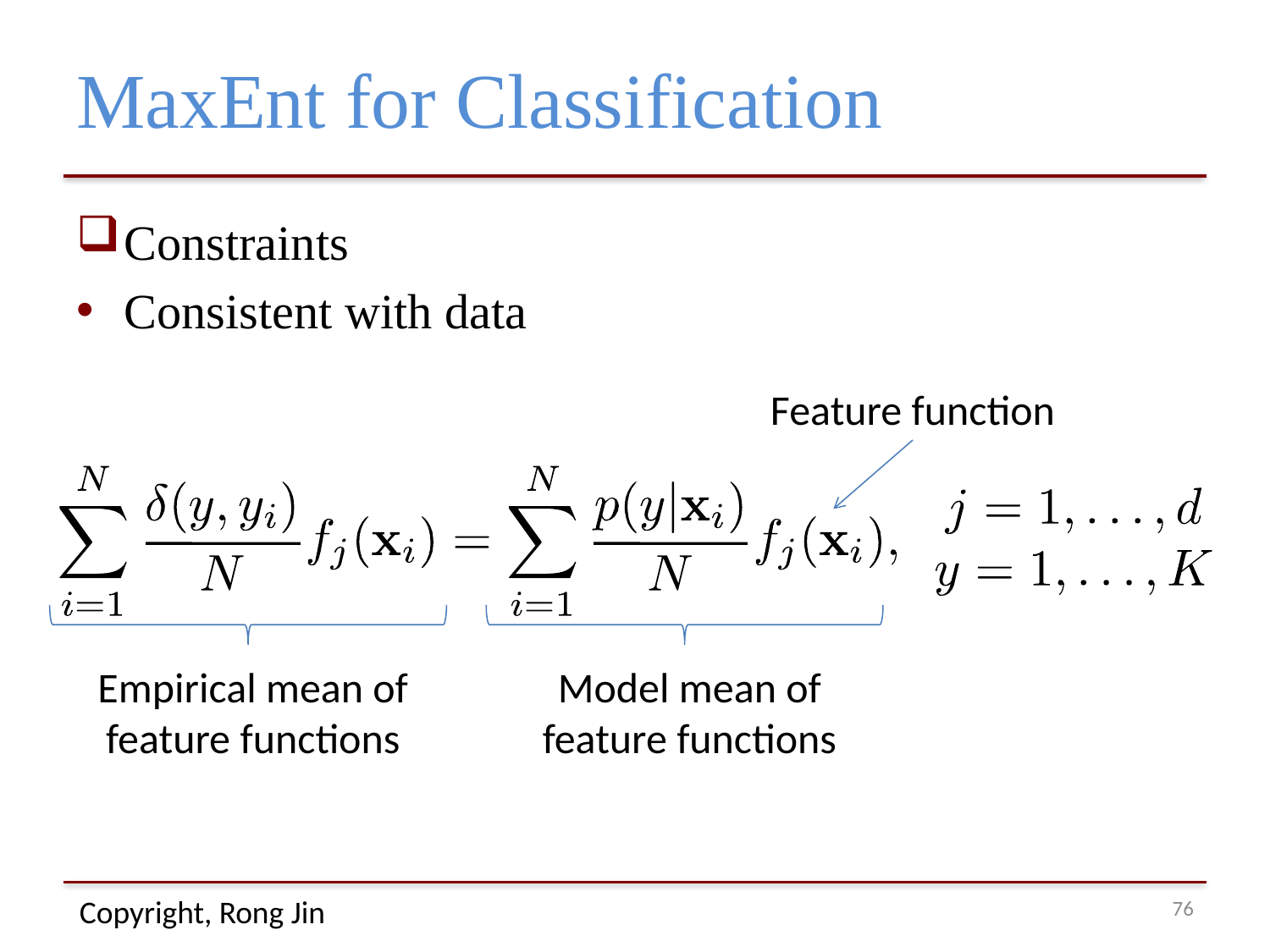

# MaxEnt for Classification
Constraints
Consistent with data
Feature function

Model mean of feature functions
Empirical mean of feature functions
76
Copyright, Rong Jin